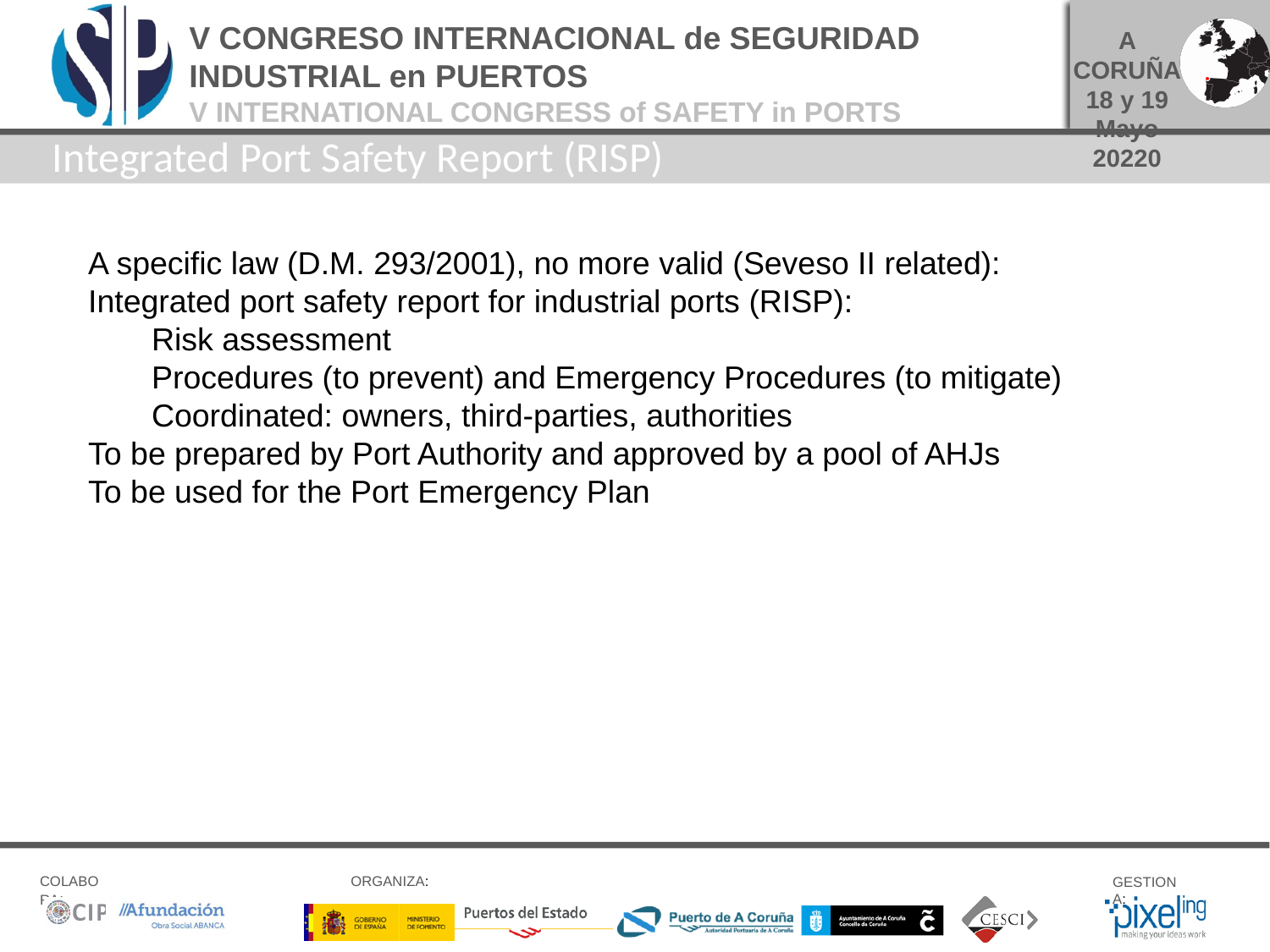

Integrated Port Safety Report (RISP)
A specific law (D.M. 293/2001), no more valid (Seveso II related):
Integrated port safety report for industrial ports (RISP):
Risk assessment
Procedures (to prevent) and Emergency Procedures (to mitigate)
Coordinated: owners, third-parties, authorities
To be prepared by Port Authority and approved by a pool of AHJs
To be used for the Port Emergency Plan